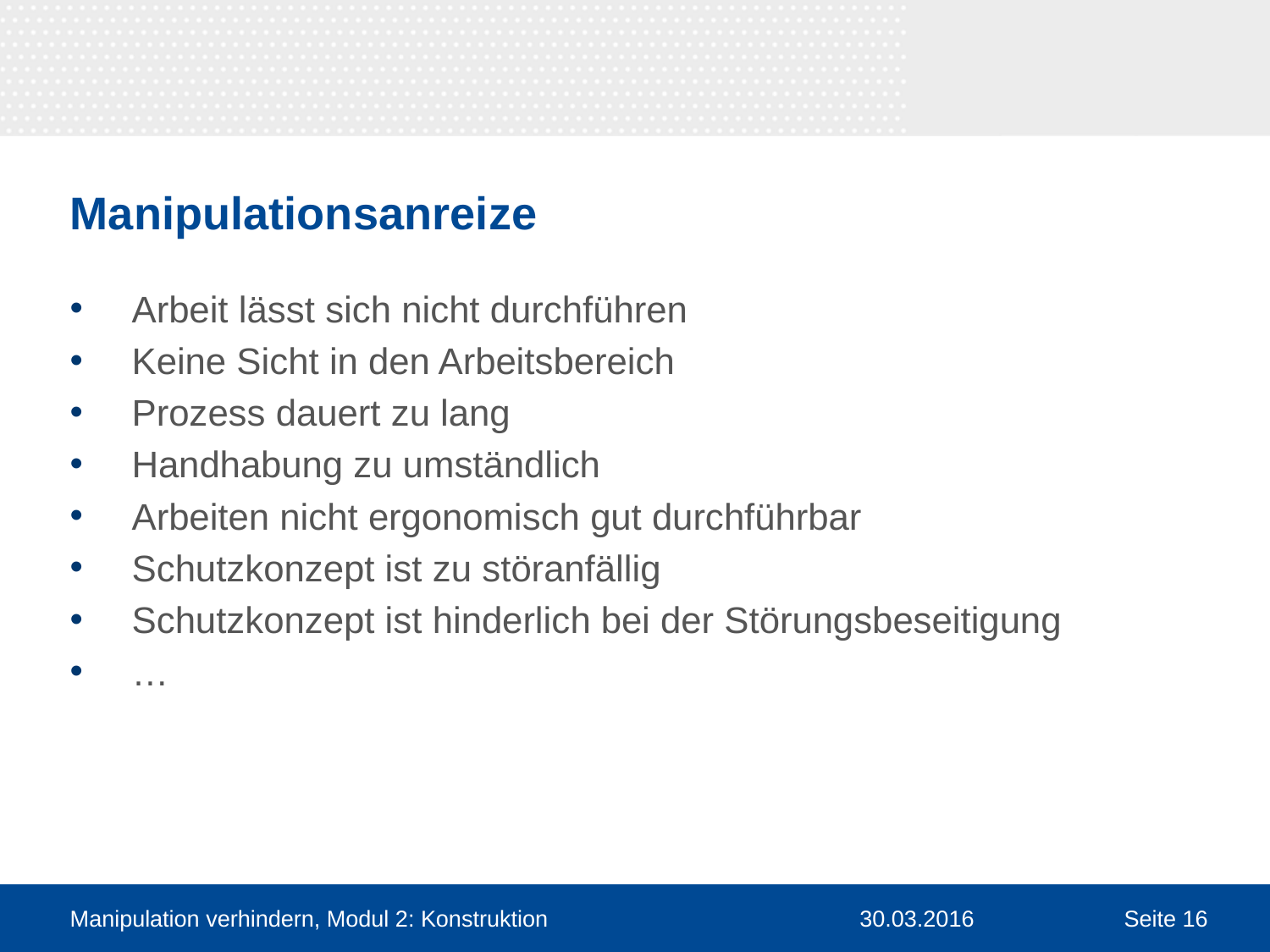

# Manipulationsanreize
Arbeit lässt sich nicht durchführen
Keine Sicht in den Arbeitsbereich
Prozess dauert zu lang
Handhabung zu umständlich
Arbeiten nicht ergonomisch gut durchführbar
Schutzkonzept ist zu störanfällig
Schutzkonzept ist hinderlich bei der Störungsbeseitigung
…
Manipulation verhindern, Modul 2: Konstruktion
30.03.2016
Seite 16